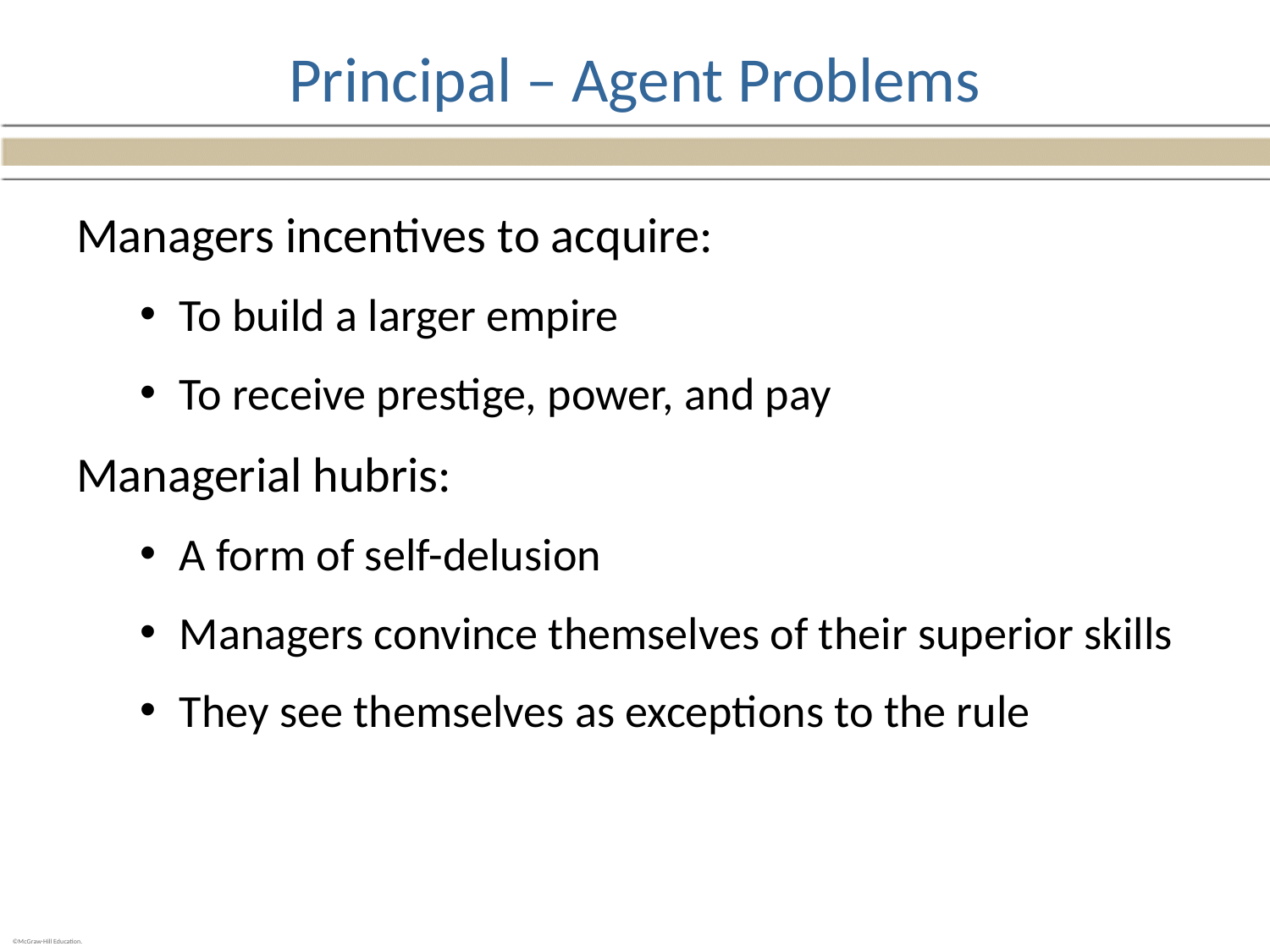

# Principal – Agent Problems
Managers incentives to acquire:
To build a larger empire
To receive prestige, power, and pay
Managerial hubris:
A form of self-delusion
Managers convince themselves of their superior skills
They see themselves as exceptions to the rule